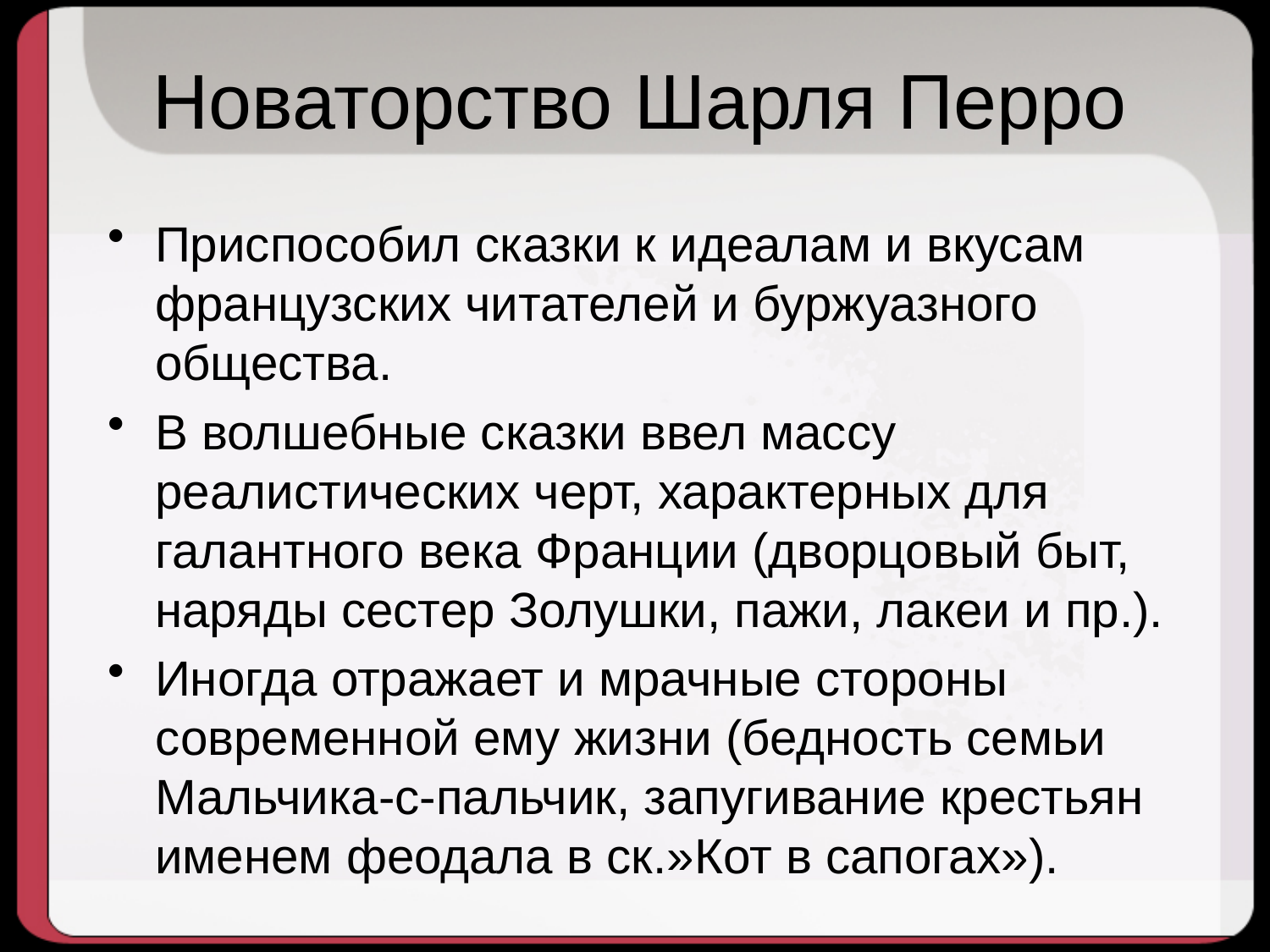

# Новаторство Шарля Перро
Приспособил сказки к идеалам и вкусам французских читателей и буржуазного общества.
В волшебные сказки ввел массу реалистических черт, характерных для галантного века Франции (дворцовый быт, наряды сестер Золушки, пажи, лакеи и пр.).
Иногда отражает и мрачные стороны современной ему жизни (бедность семьи Мальчика-с-пальчик, запугивание крестьян именем феодала в ск.»Кот в сапогах»).